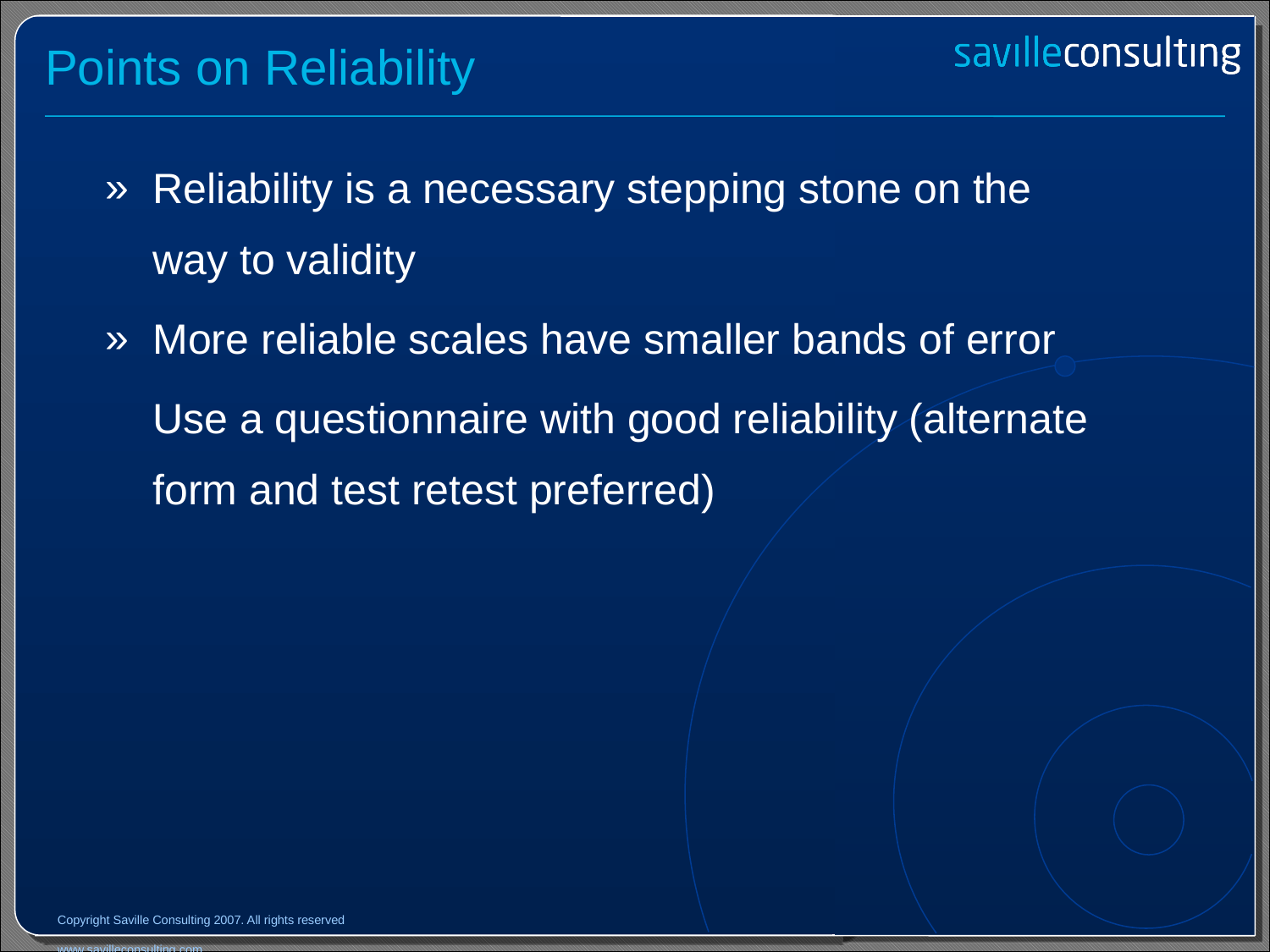

# Points on Reliability
Reliability is a necessary stepping stone on the way to validity
More reliable scales have smaller bands of error
	Use a questionnaire with good reliability (alternate form and test retest preferred)